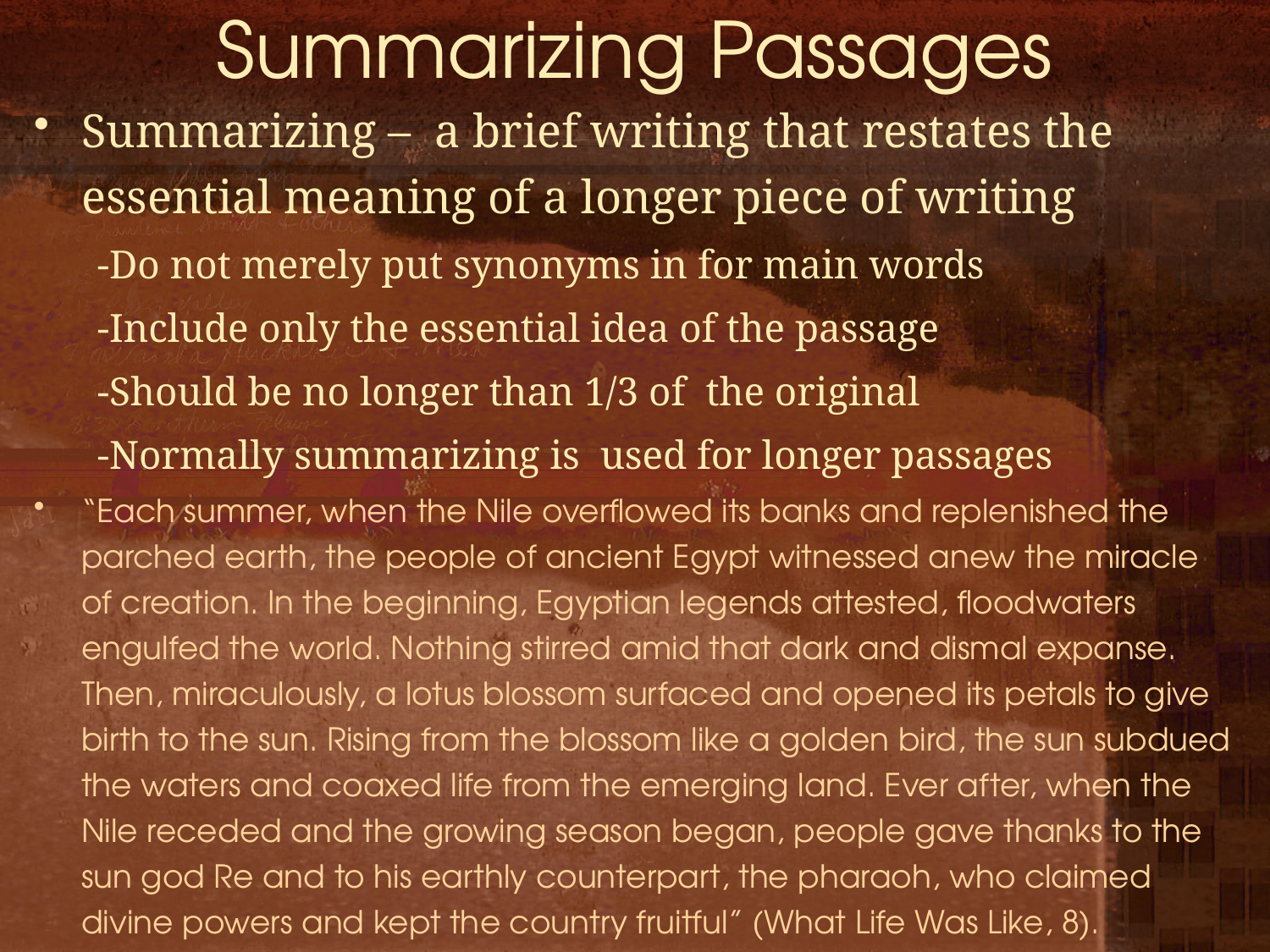

# Summarizing Passages
Summarizing –  a brief writing that restates the essential meaning of a longer piece of writing
-Do not merely put synonyms in for main words
-Include only the essential idea of the passage
-Should be no longer than 1/3 of  the original
-Normally summarizing is  used for longer passages
“Each summer, when the Nile overflowed its banks and replenished the parched earth, the people of ancient Egypt witnessed anew the miracle of creation. In the beginning, Egyptian legends attested, floodwaters engulfed the world. Nothing stirred amid that dark and dismal expanse. Then, miraculously, a lotus blossom surfaced and opened its petals to give birth to the sun. Rising from the blossom like a golden bird, the sun subdued the waters and coaxed life from the emerging land. Ever after, when the Nile receded and the growing season began, people gave thanks to the sun god Re and to his earthly counterpart, the pharaoh, who claimed divine powers and kept the country fruitful” (What Life Was Like, 8).